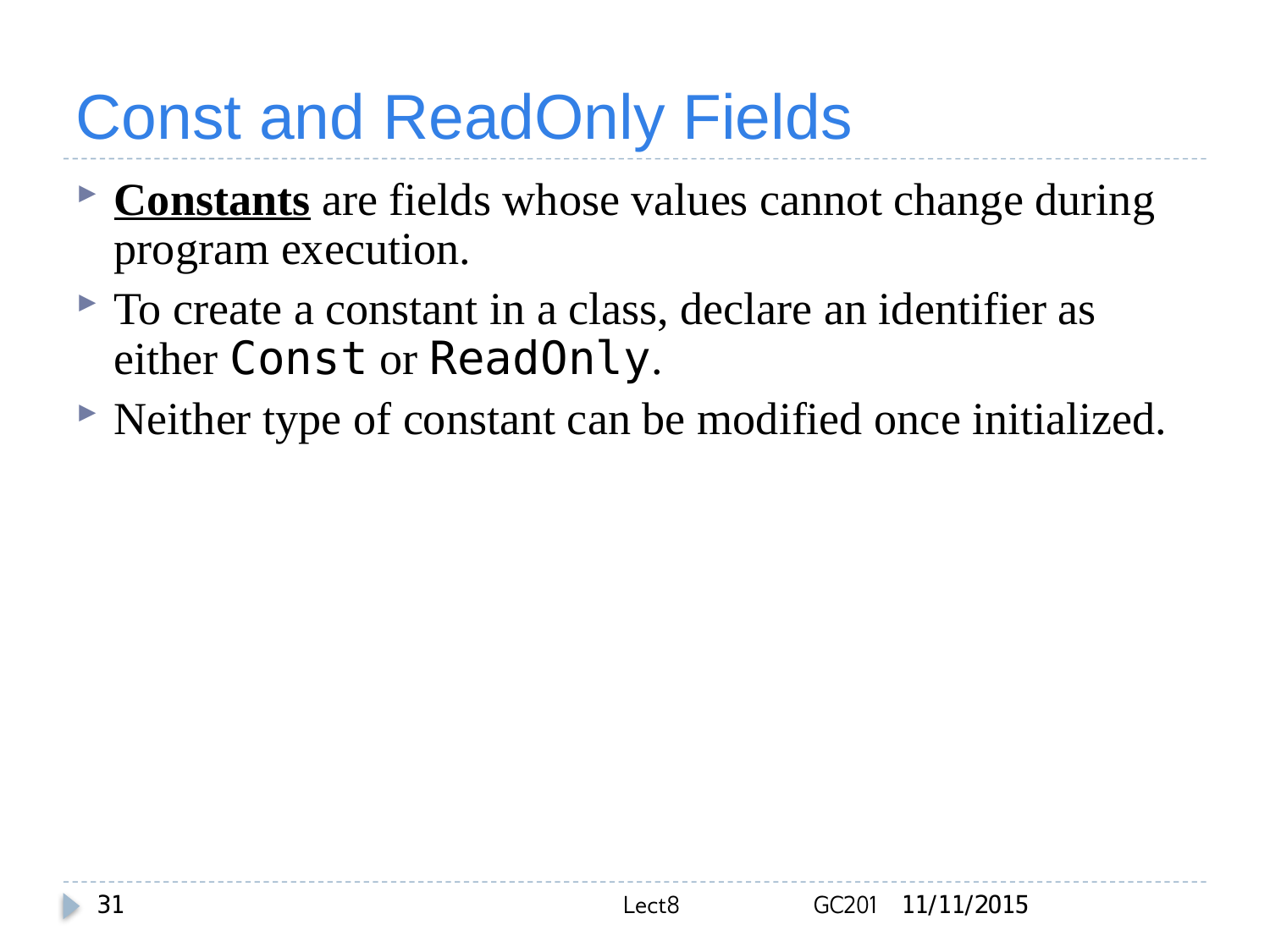

# Const and ReadOnly Fields
Constants are fields whose values cannot change during program execution.
To create a constant in a class, declare an identifier as either Const or ReadOnly.
Neither type of constant can be modified once initialized.
31
Lect8                  GC201
11/11/2015